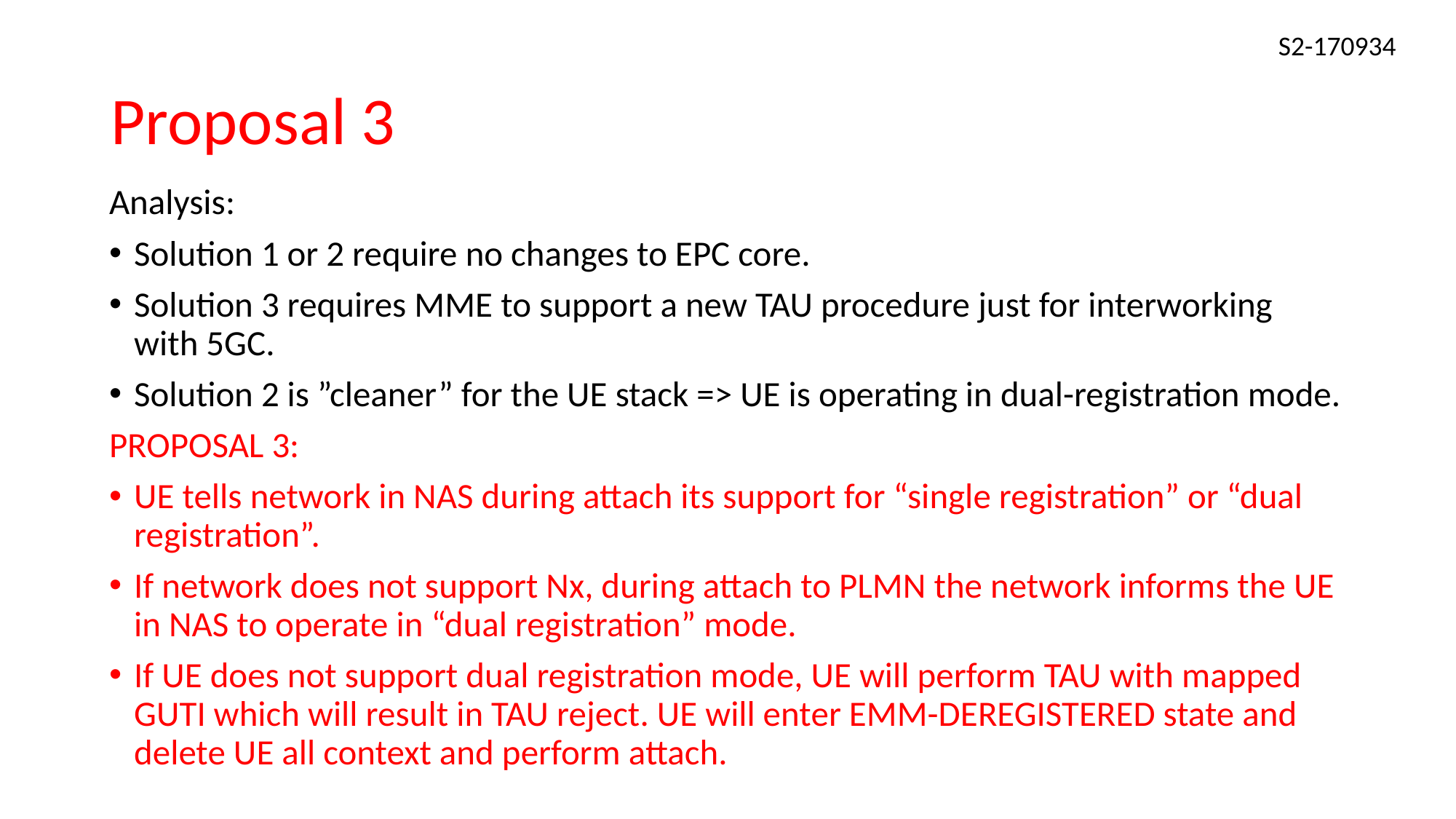

# Proposal 3
Analysis:
Solution 1 or 2 require no changes to EPC core.
Solution 3 requires MME to support a new TAU procedure just for interworking with 5GC.
Solution 2 is ”cleaner” for the UE stack => UE is operating in dual-registration mode.
PROPOSAL 3:
UE tells network in NAS during attach its support for “single registration” or “dual registration”.
If network does not support Nx, during attach to PLMN the network informs the UE in NAS to operate in “dual registration” mode.
If UE does not support dual registration mode, UE will perform TAU with mapped GUTI which will result in TAU reject. UE will enter EMM-DEREGISTERED state and delete UE all context and perform attach.